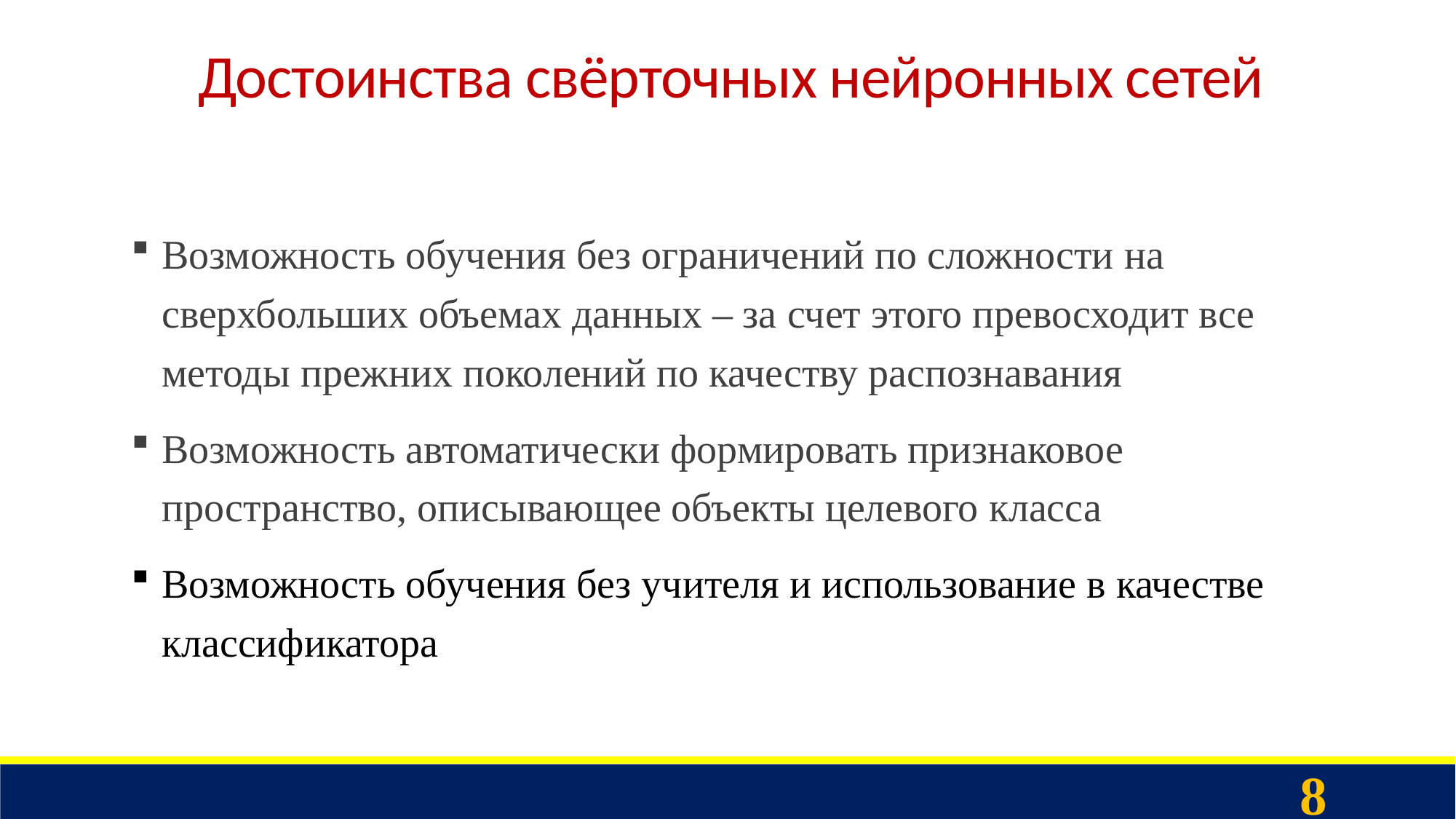

# Достоинства свёрточных нейронных сетей
Возможность обучения без ограничений по сложности на сверхбольших объемах данных – за счет этого превосходит все методы прежних поколений по качеству распознавания
Возможность автоматически формировать признаковое пространство, описывающее объекты целевого класса
Возможность обучения без учителя и использование в качестве классификатора
8